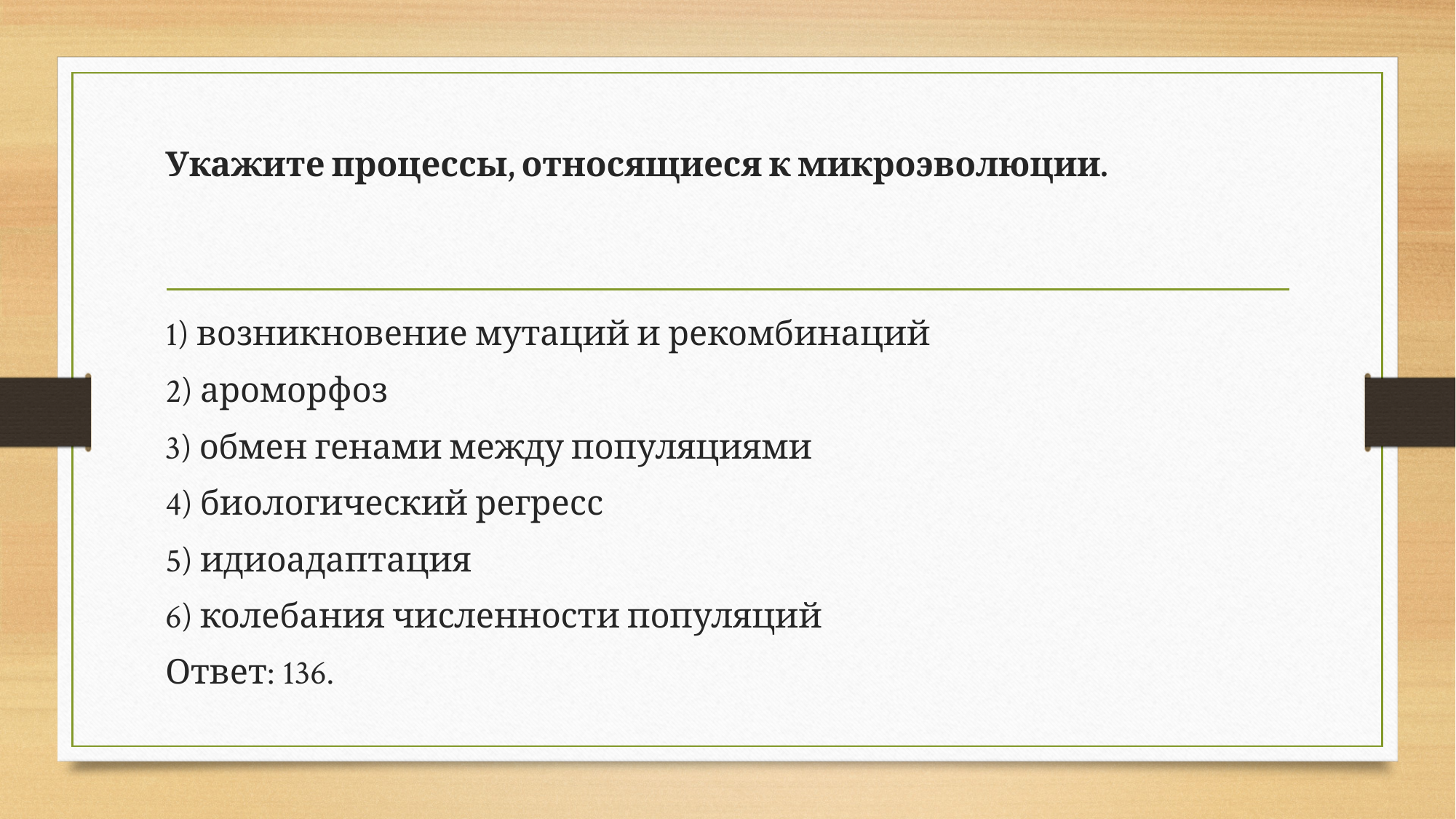

#
Укажите процессы, относящиеся к микроэволюции.

1) возникновение мутаций и рекомбинаций
2) ароморфоз
3) обмен генами между популяциями
4) биологический регресс
5) идиоадаптация
6) колебания численности популяций
Ответ: 136.